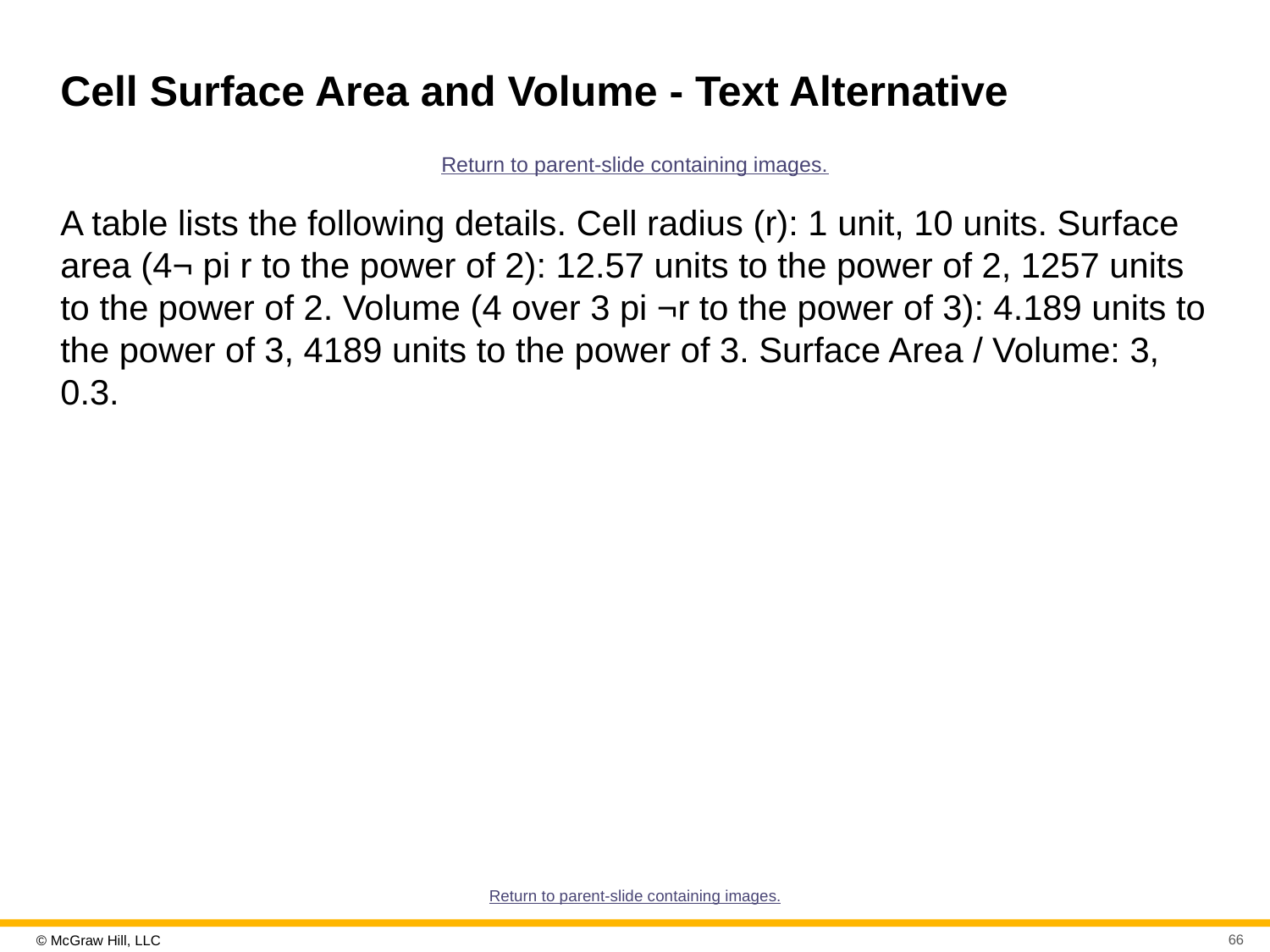

# Cell Surface Area and Volume - Text Alternative
Return to parent-slide containing images.
A table lists the following details. Cell radius (r): 1 unit, 10 units. Surface area (4¬ pi r to the power of 2): 12.57 units to the power of 2, 1257 units to the power of 2. Volume (4 over 3 pi ¬r to the power of 3): 4.189 units to the power of 3, 4189 units to the power of 3. Surface Area / Volume: 3, 0.3.
Return to parent-slide containing images.
66